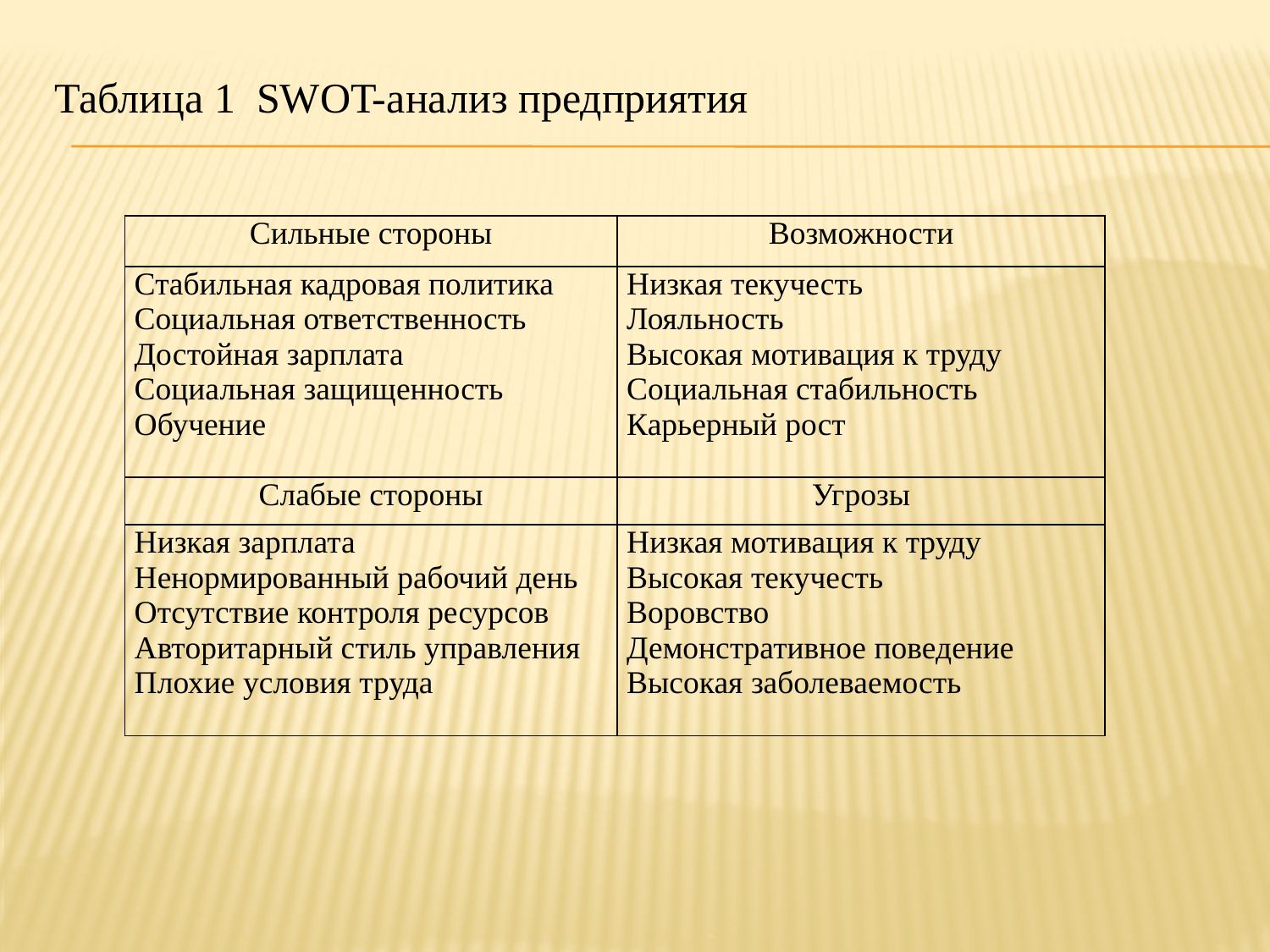

# Таблица 1  SWOT-анализ предприятия
| Сильные стороны | Возможности |
| --- | --- |
| Стабильная кадровая политика Социальная ответственность Достойная зарплата Социальная защищенность Обучение | Низкая текучесть Лояльность Высокая мотивация к труду Социальная стабильность Карьерный рост |
| Слабые стороны | Угрозы |
| Низкая зарплата Ненормированный рабочий день Отсутствие контроля ресурсов Авторитарный стиль управления Плохие условия труда | Низкая мотивация к труду Высокая текучесть Воровство Демонстративное поведение Высокая заболеваемость |